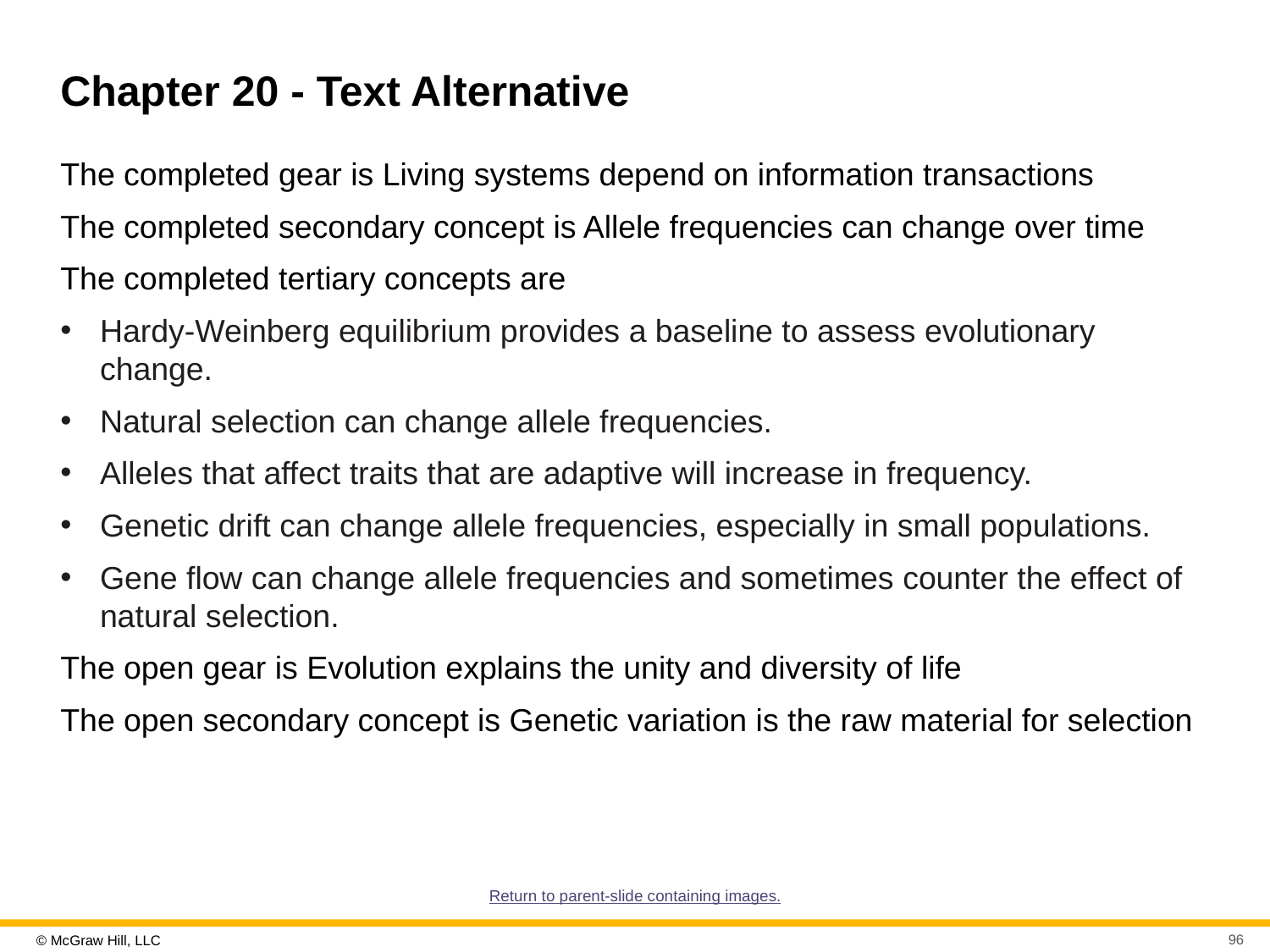

# Chapter 20 - Text Alternative
The completed gear is Living systems depend on information transactions
The completed secondary concept is Allele frequencies can change over time
The completed tertiary concepts are
Hardy-Weinberg equilibrium provides a baseline to assess evolutionary change.
Natural selection can change allele frequencies.
Alleles that affect traits that are adaptive will increase in frequency.
Genetic drift can change allele frequencies, especially in small populations.
Gene flow can change allele frequencies and sometimes counter the effect of natural selection.
The open gear is Evolution explains the unity and diversity of life
The open secondary concept is Genetic variation is the raw material for selection
Return to parent-slide containing images.
96